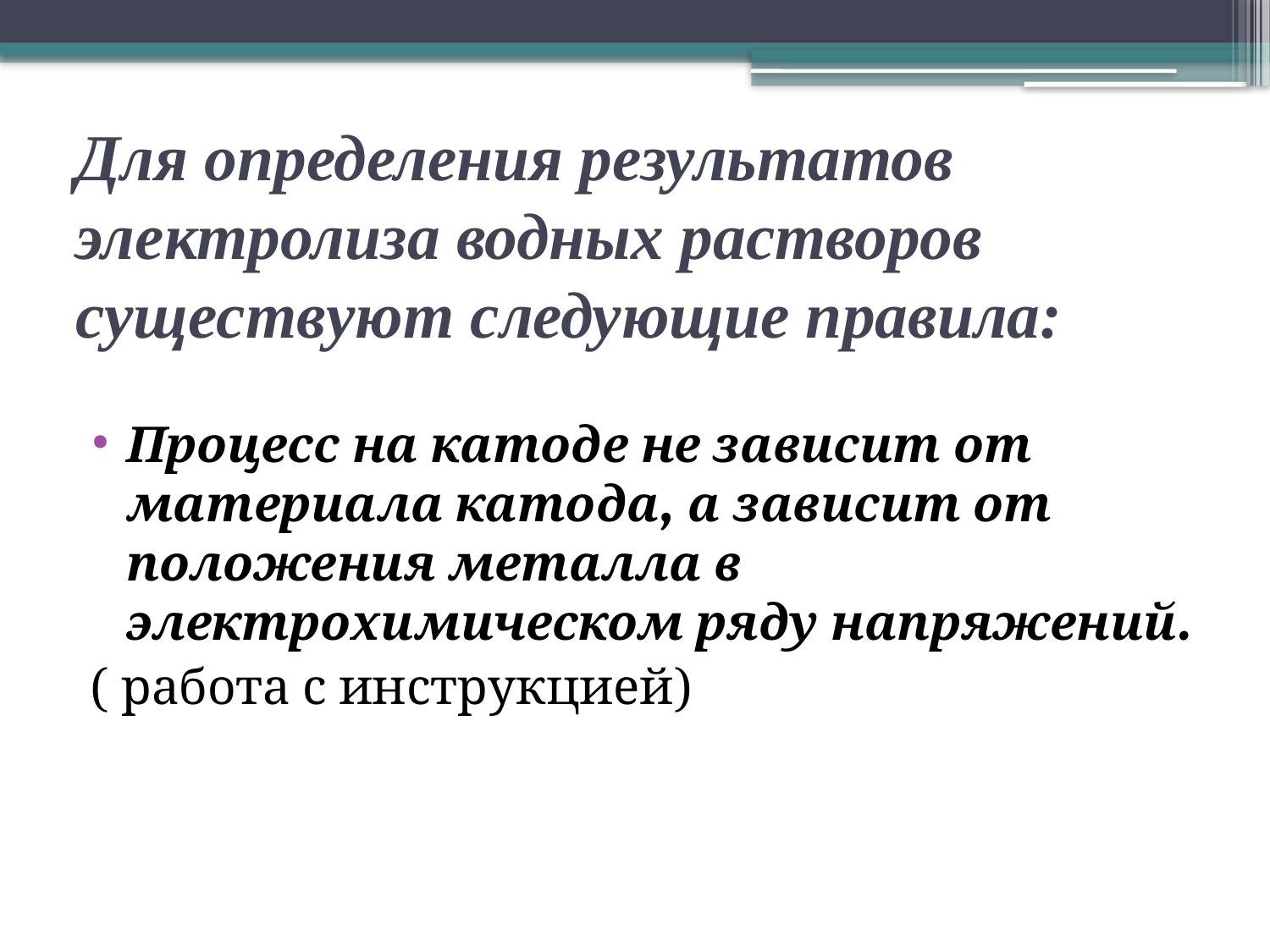

# Для определения результатов электролиза водных растворов существуют следующие правила:
Процесс на катоде не зависит от материала катода, а зависит от положения металла в электрохимическом ряду напряжений.
( работа с инструкцией)